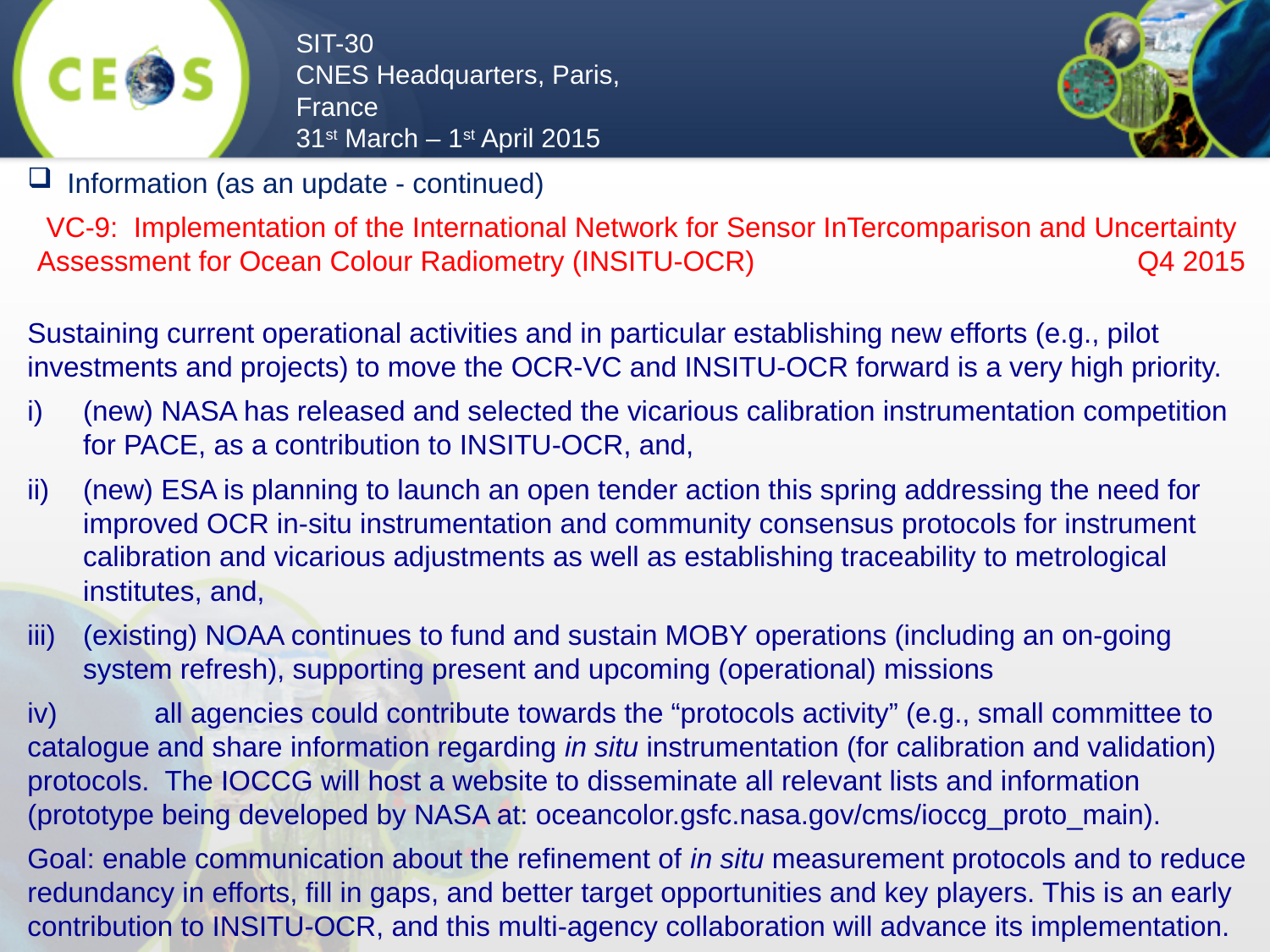

Information (as an update - continued)
VC-9:  Implementation of the International Network for Sensor InTercomparison and Uncertainty Assessment for Ocean Colour Radiometry (INSITU-OCR)                                                 Q4 2015

Sustaining current operational activities and in particular establishing new efforts (e.g., pilot investments and projects) to move the OCR-VC and INSITU-OCR forward is a very high priority.
(new) NASA has released and selected the vicarious calibration instrumentation competition for PACE, as a contribution to INSITU-OCR, and,
(new) ESA is planning to launch an open tender action this spring addressing the need for improved OCR in-situ instrumentation and community consensus protocols for instrument calibration and vicarious adjustments as well as establishing traceability to metrological institutes, and,
(existing) NOAA continues to fund and sustain MOBY operations (including an on-going system refresh), supporting present and upcoming (operational) missions
iv)	all agencies could contribute towards the “protocols activity” (e.g., small committee to catalogue and share information regarding in situ instrumentation (for calibration and validation) protocols.  The IOCCG will host a website to disseminate all relevant lists and information (prototype being developed by NASA at: oceancolor.gsfc.nasa.gov/cms/ioccg_proto_main).
Goal: enable communication about the refinement of in situ measurement protocols and to reduce redundancy in efforts, fill in gaps, and better target opportunities and key players. This is an early contribution to INSITU-OCR, and this multi-agency collaboration will advance its implementation.